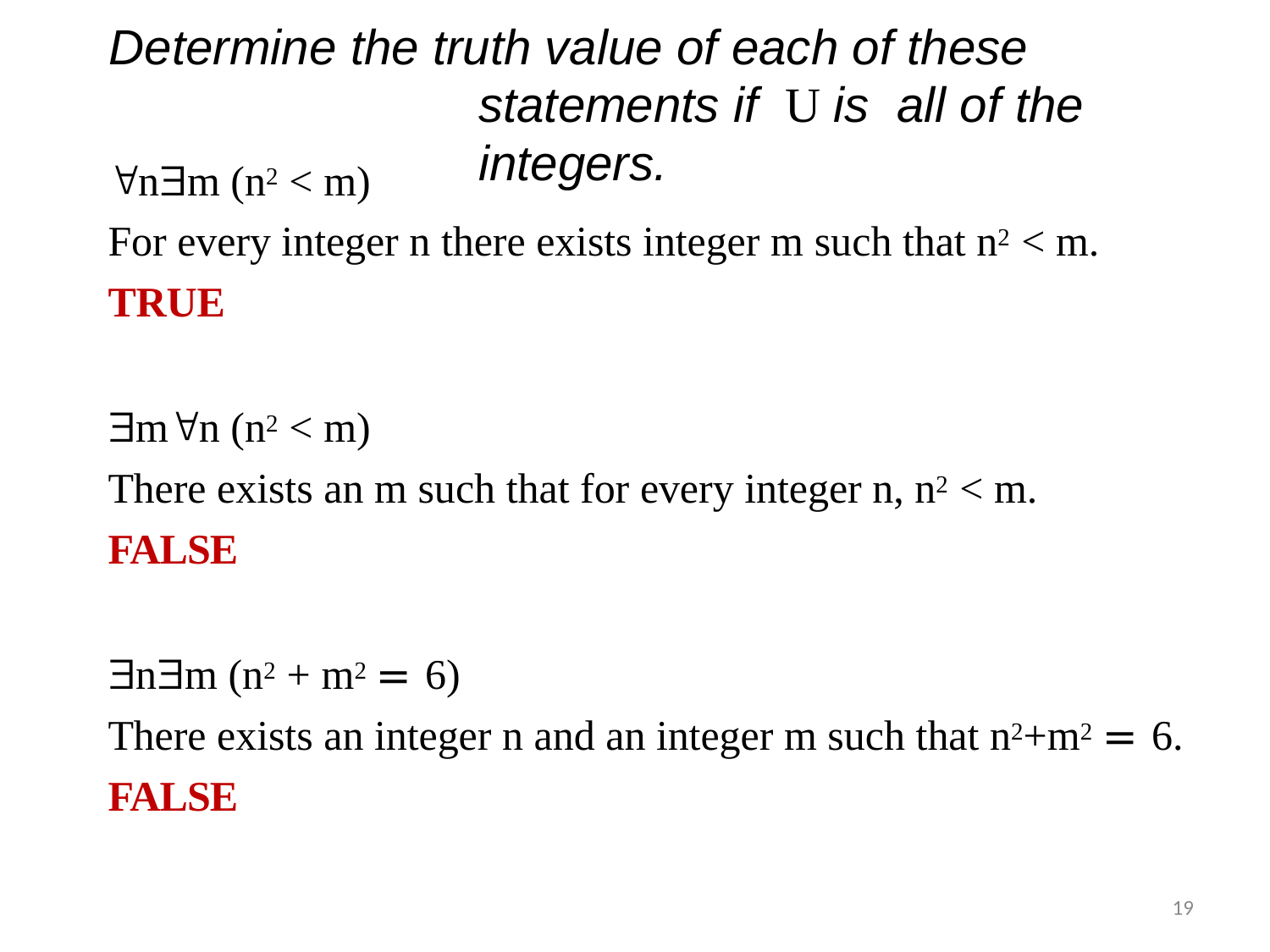

# Determine the truth value of each of these statements if  U is  all of the integers.
∀n∃m (n2 < m)
For every integer n there exists integer m such that n2 < m.
TRUE

∃m∀n (n2 < m)
There exists an m such that for every integer n, n2 < m.
FALSE

∃n∃m (n2 + m2 = 6)
There exists an integer n and an integer m such that n2+m2 = 6.
FALSE
19